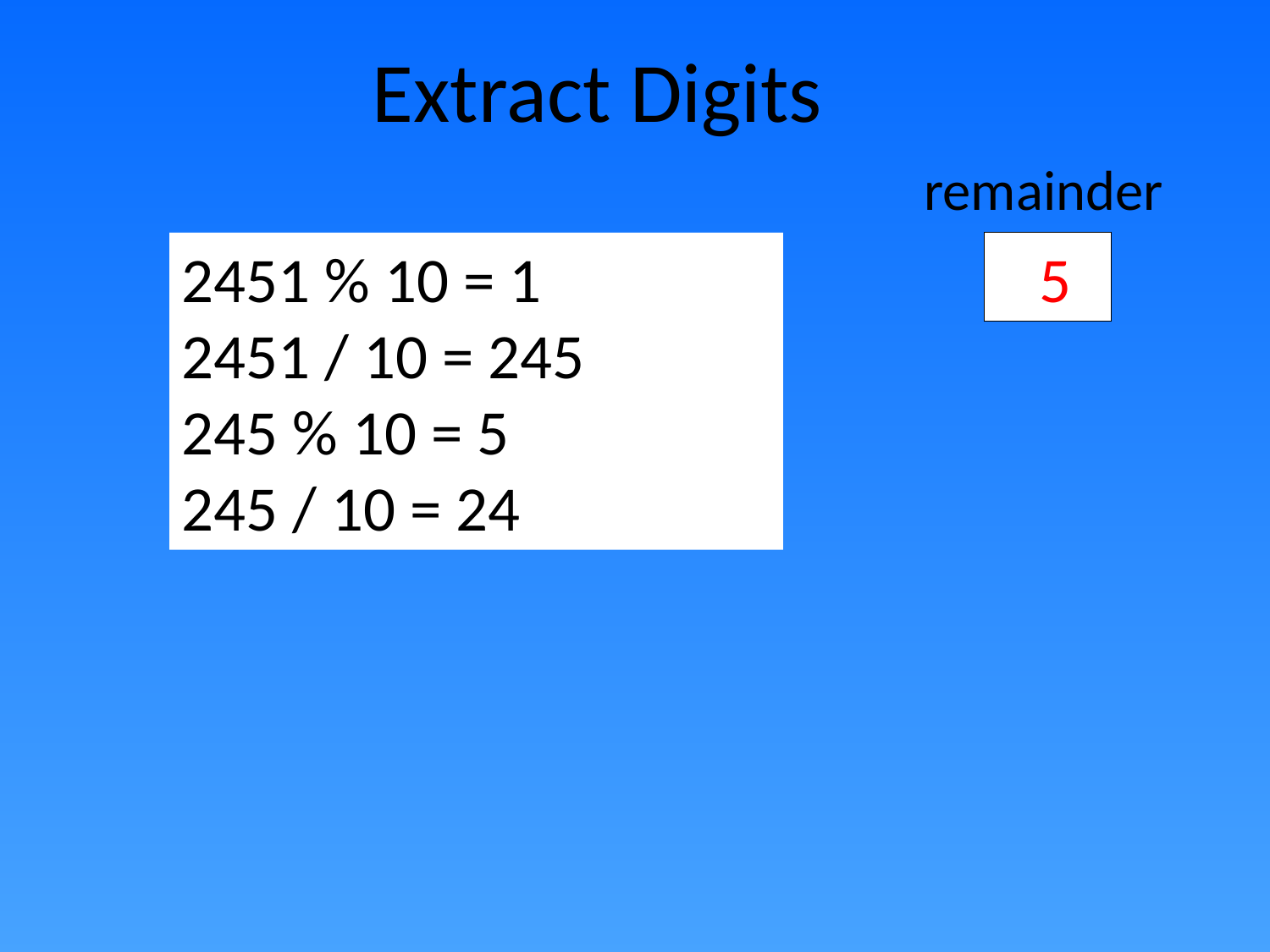

Extract Digits
remainder
2451 % 10 = 1
2451 / 10 = 245
245 % 10 = 5
245 / 10 = 24
 5